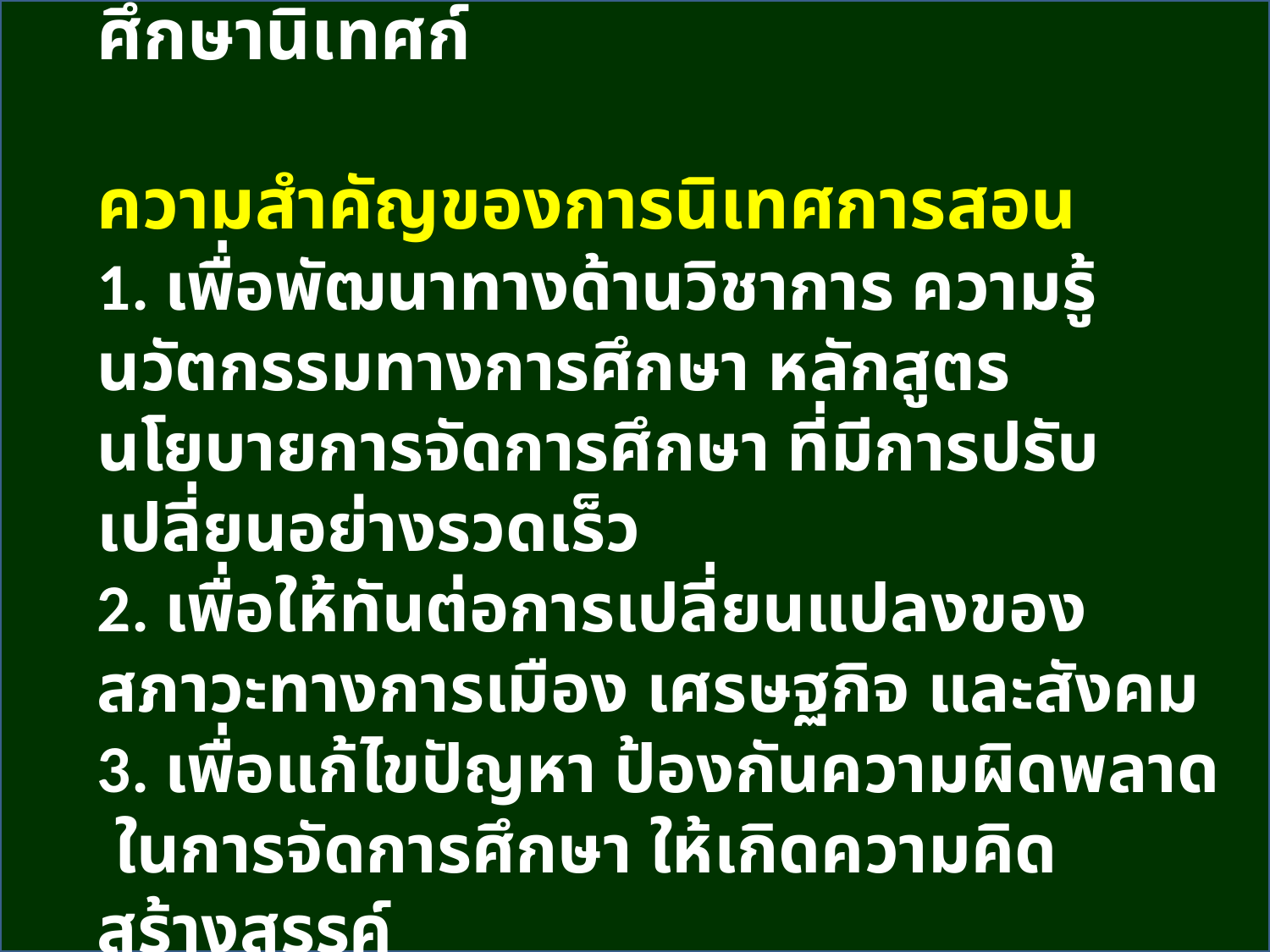

การพัฒนาบทบาทหน้าที่ของศึกษานิเทศก์
ความสำคัญของการนิเทศการสอน
1. เพื่อพัฒนาทางด้านวิชาการ ความรู้ นวัตกรรมทางการศึกษา หลักสูตร นโยบายการจัดการศึกษา ที่มีการปรับเปลี่ยนอย่างรวดเร็ว
2. เพื่อให้ทันต่อการเปลี่ยนแปลงของสภาวะทางการเมือง เศรษฐกิจ และสังคม
3. เพื่อแก้ไขปัญหา ป้องกันความผิดพลาด  ในการจัดการศึกษา ให้เกิดความคิดสร้างสรรค์
4. เพื่อยกระดับมาตรฐานการศึกษา